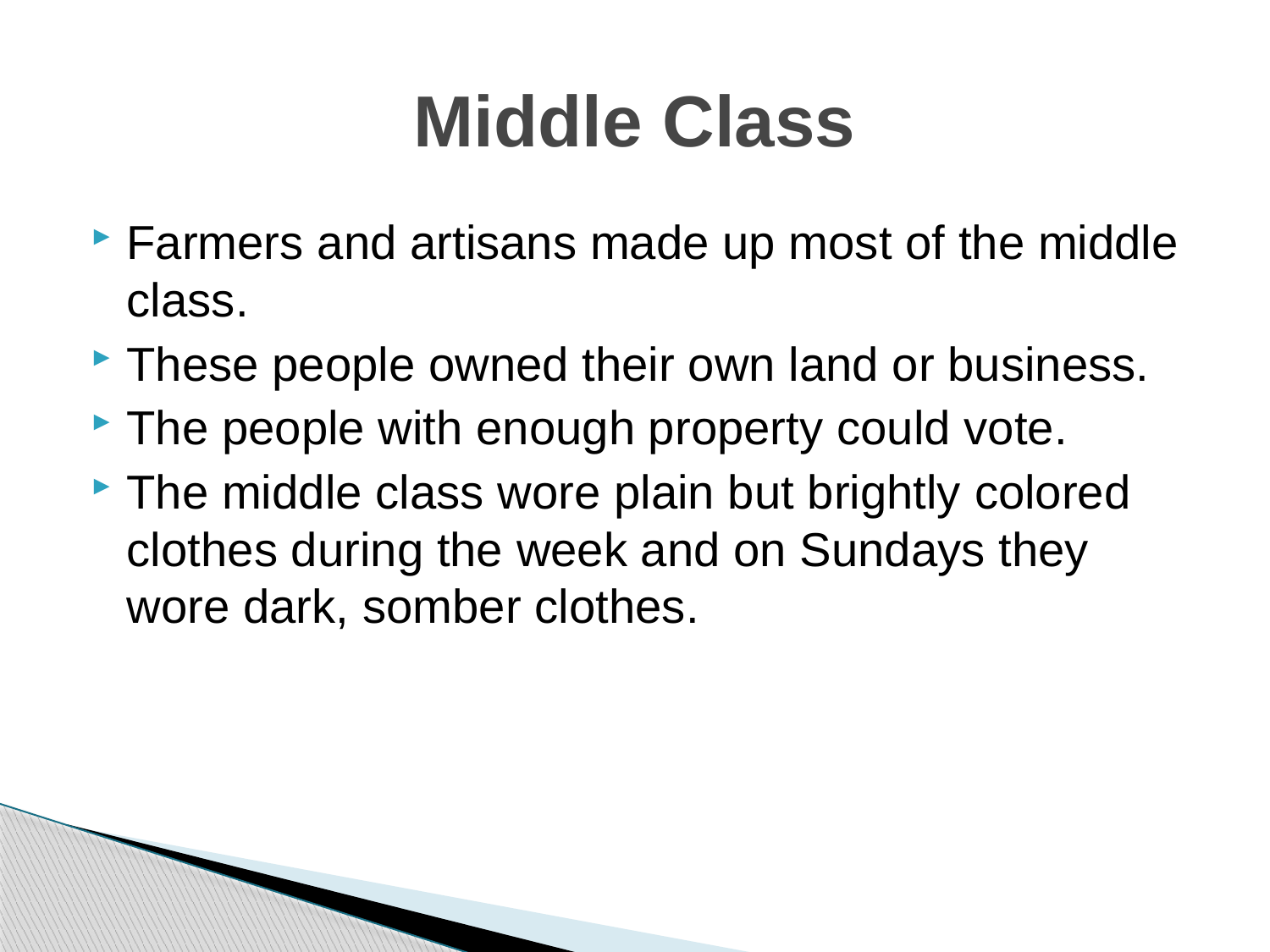

# Middle Class
Farmers and artisans made up most of the middle class.
These people owned their own land or business.
The people with enough property could vote.
The middle class wore plain but brightly colored clothes during the week and on Sundays they wore dark, somber clothes.